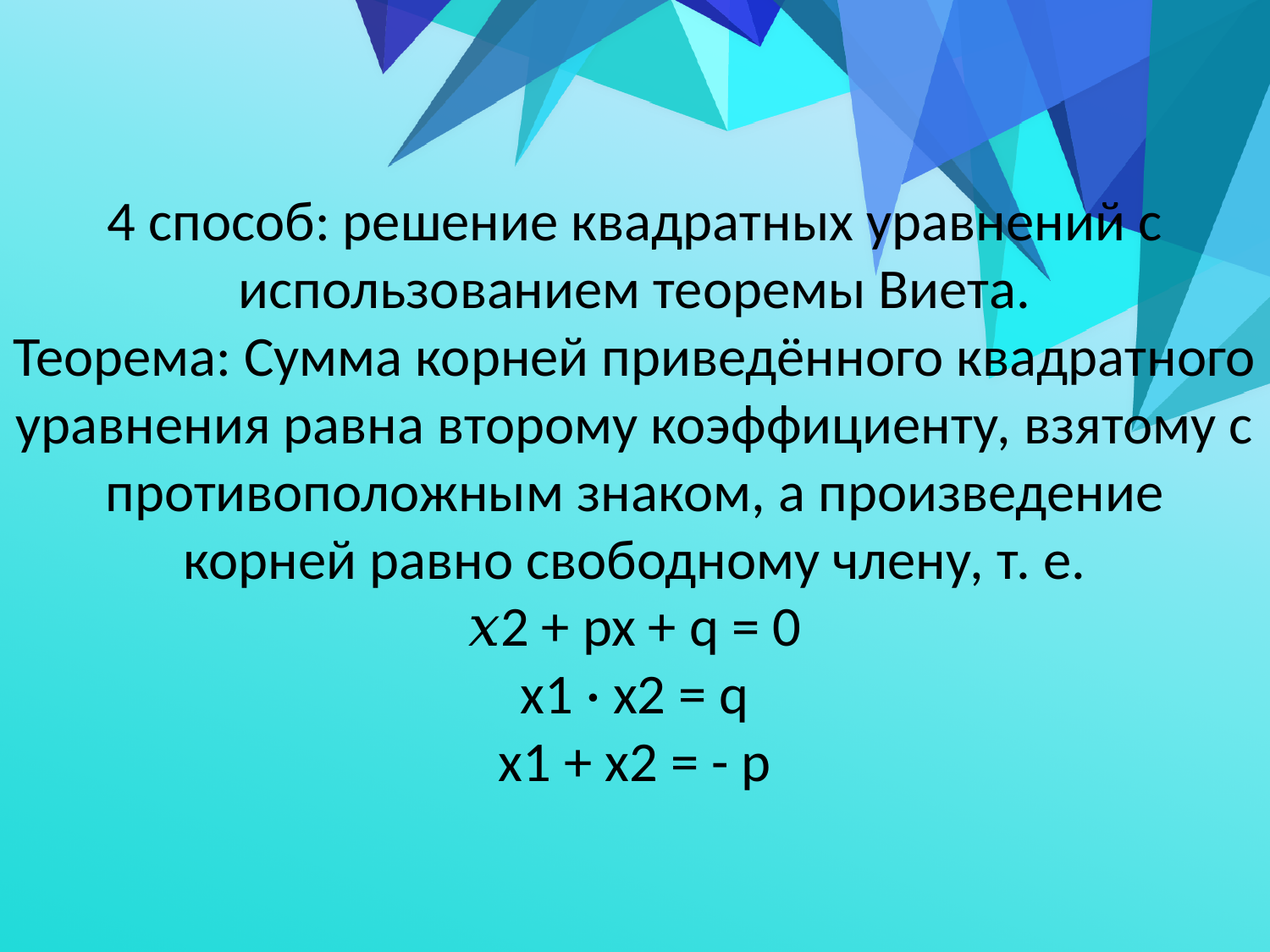

# 4 cпособ: решение квадратных уравнений с использованием теоремы Виета. Теорема: Сумма корней приведённого квадратного уравнения равна второму коэффициенту, взятому с противоположным знаком, а произведение корней равно свободному члену, т. е. 𝑥2 + px + q = 0 х1 · х2 = q x1 + x2 = - p